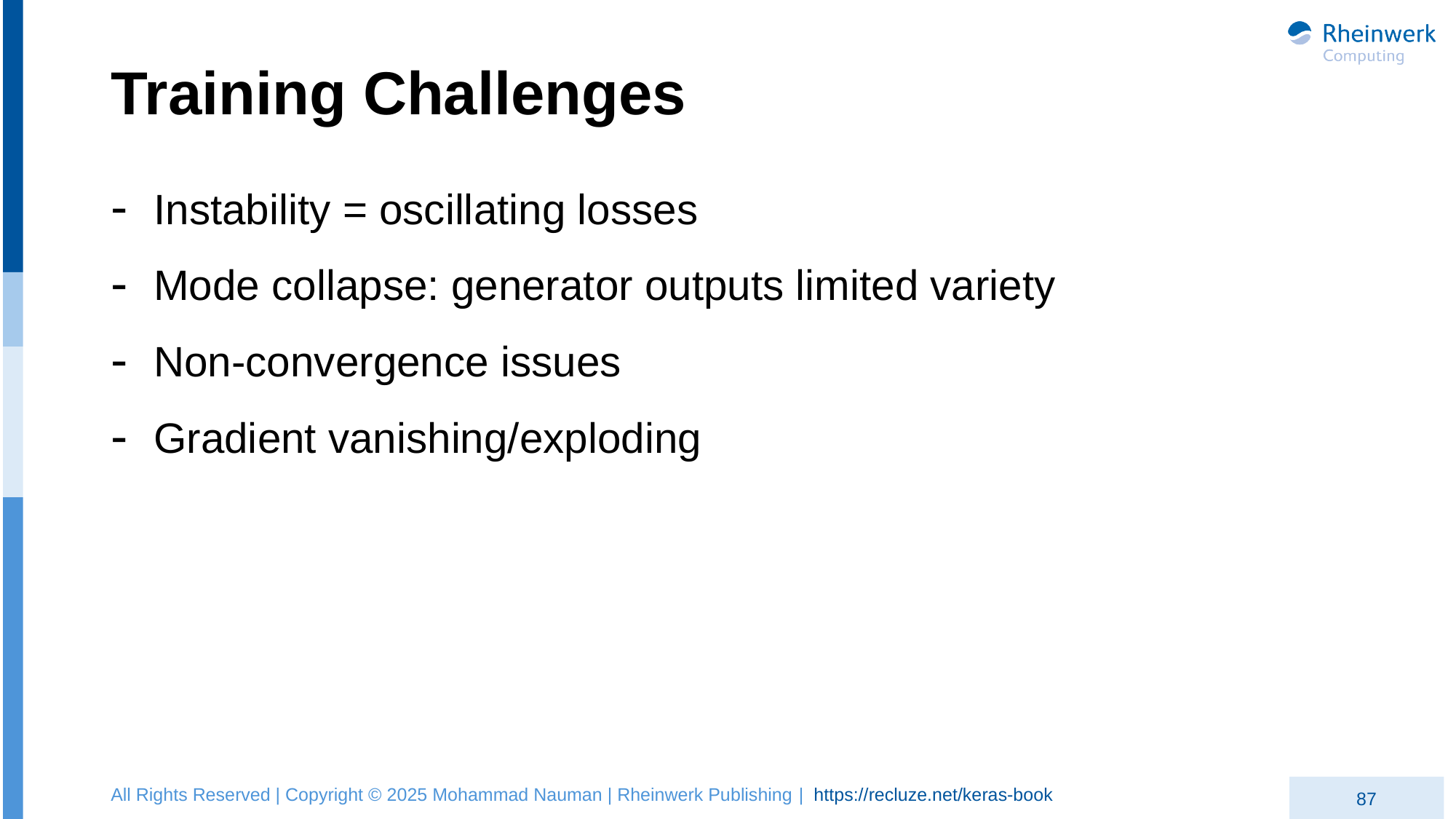

# Training Challenges
Instability = oscillating losses
Mode collapse: generator outputs limited variety
Non-convergence issues
Gradient vanishing/exploding